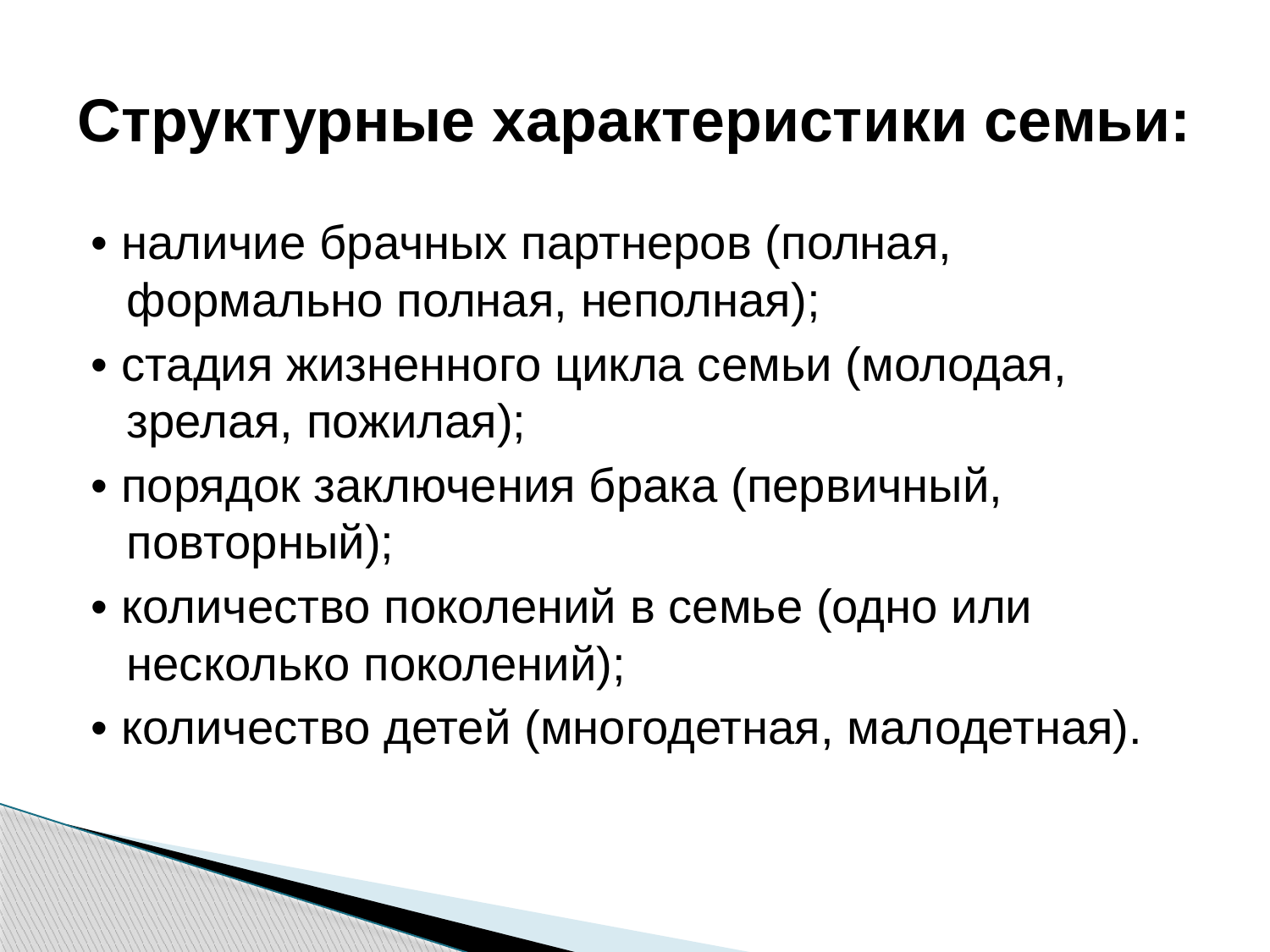

# Структурные характеристики семьи:
• наличие брачных партнеров (полная, формально полная, неполная);
• стадия жизненного цикла семьи (молодая, зрелая, пожилая);
• порядок заключения брака (первичный, повторный);
• количество поколений в семье (одно или несколько поколений);
• количество детей (многодетная, малодетная).